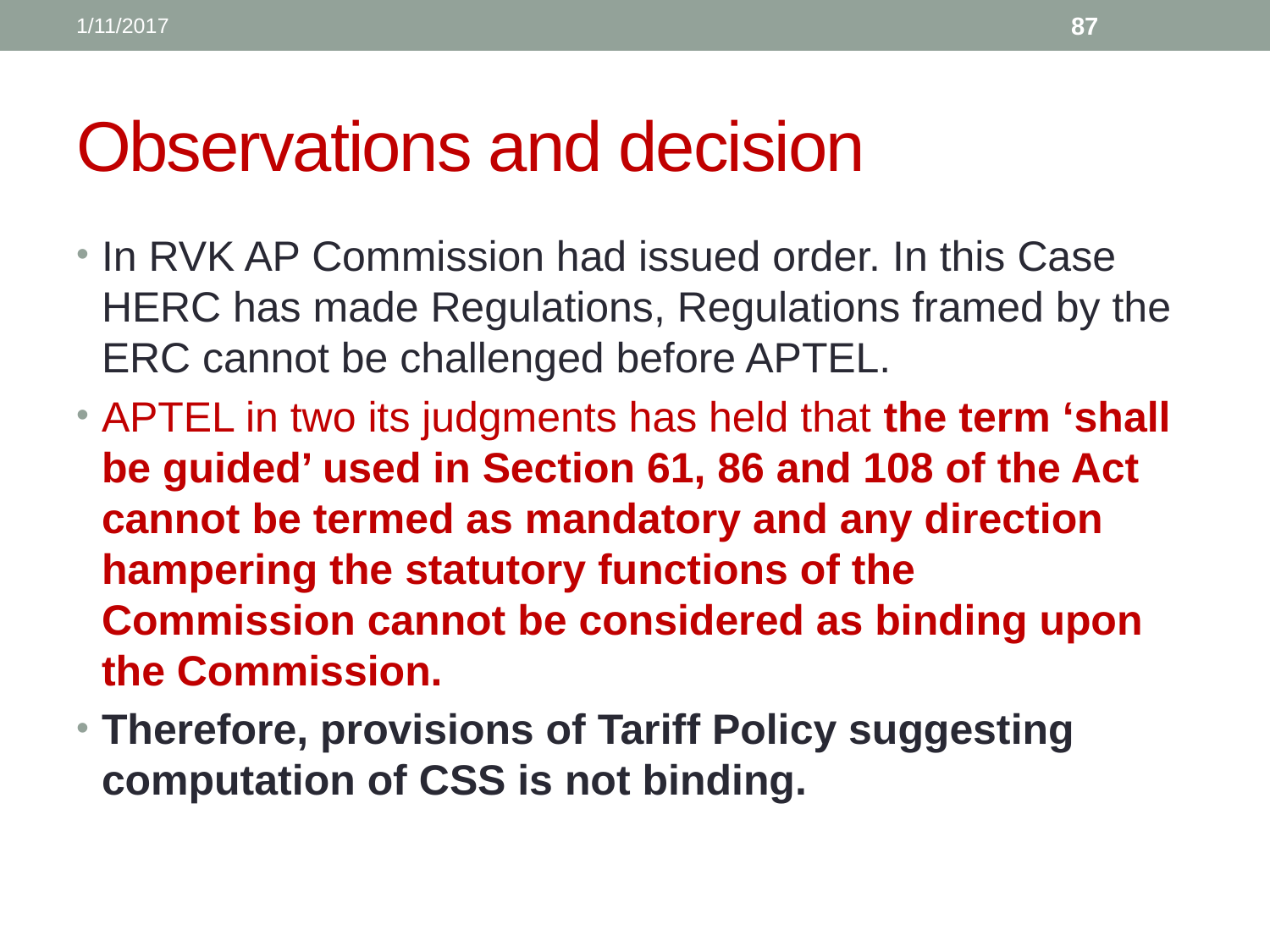

1/11/2017
87
# Observations and decision
In RVK AP Commission had issued order. In this Case HERC has made Regulations, Regulations framed by the ERC cannot be challenged before APTEL.
APTEL in two its judgments has held that the term ‘shall be guided’ used in Section 61, 86 and 108 of the Act cannot be termed as mandatory and any direction hampering the statutory functions of the Commission cannot be considered as binding upon the Commission.
Therefore, provisions of Tariff Policy suggesting computation of CSS is not binding.